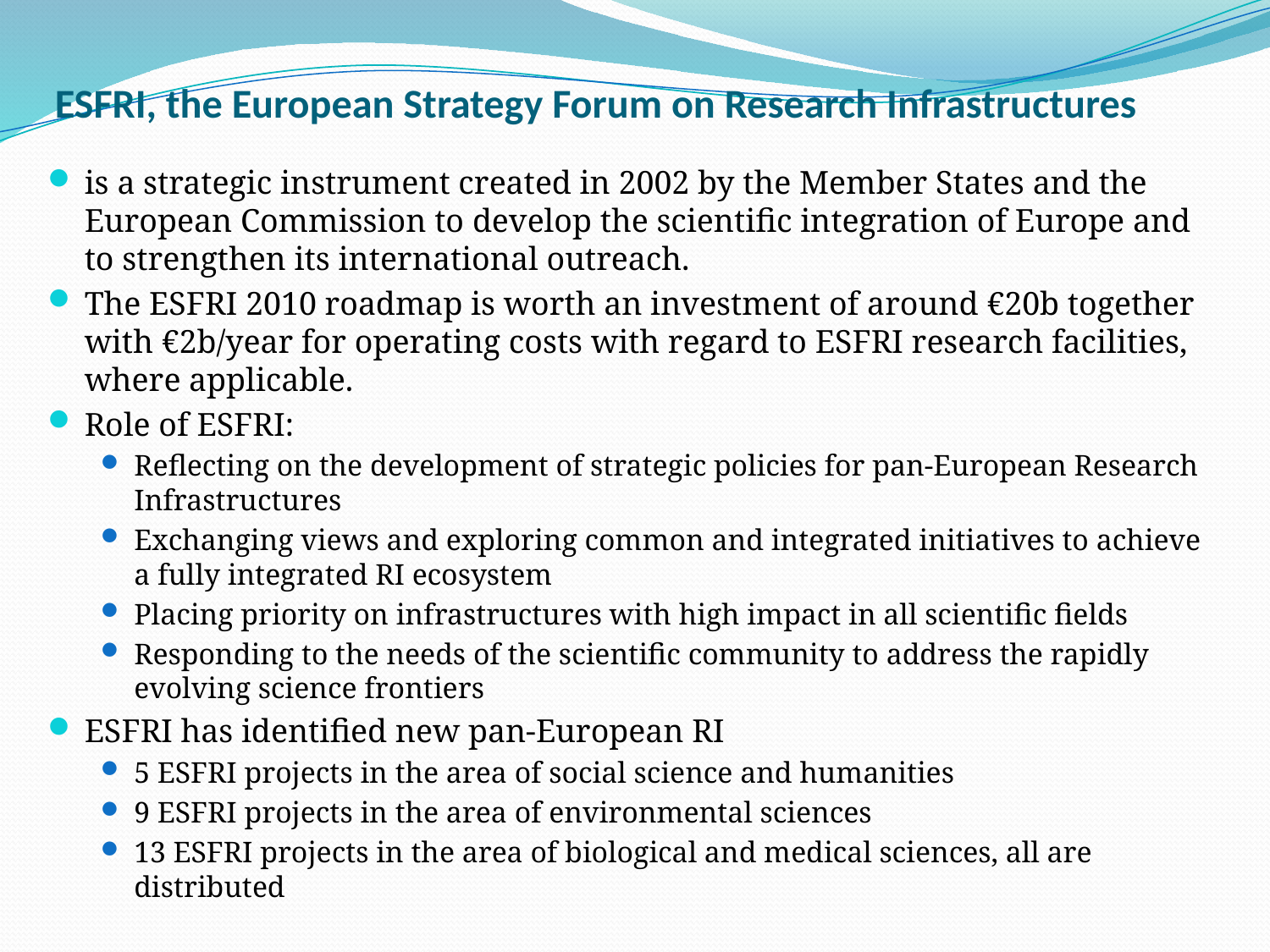

# ESFRI, the European Strategy Forum on Research Infrastructures
is a strategic instrument created in 2002 by the Member States and the European Commission to develop the scientific integration of Europe and to strengthen its international outreach.
The ESFRI 2010 roadmap is worth an investment of around €20b together with €2b/year for operating costs with regard to ESFRI research facilities, where applicable.
Role of ESFRI:
Reflecting on the development of strategic policies for pan-European Research Infrastructures
Exchanging views and exploring common and integrated initiatives to achieve a fully integrated RI ecosystem
Placing priority on infrastructures with high impact in all scientific fields
Responding to the needs of the scientific community to address the rapidly evolving science frontiers
ESFRI has identified new pan-European RI
5 ESFRI projects in the area of social science and humanities
9 ESFRI projects in the area of environmental sciences
13 ESFRI projects in the area of biological and medical sciences, all are distributed